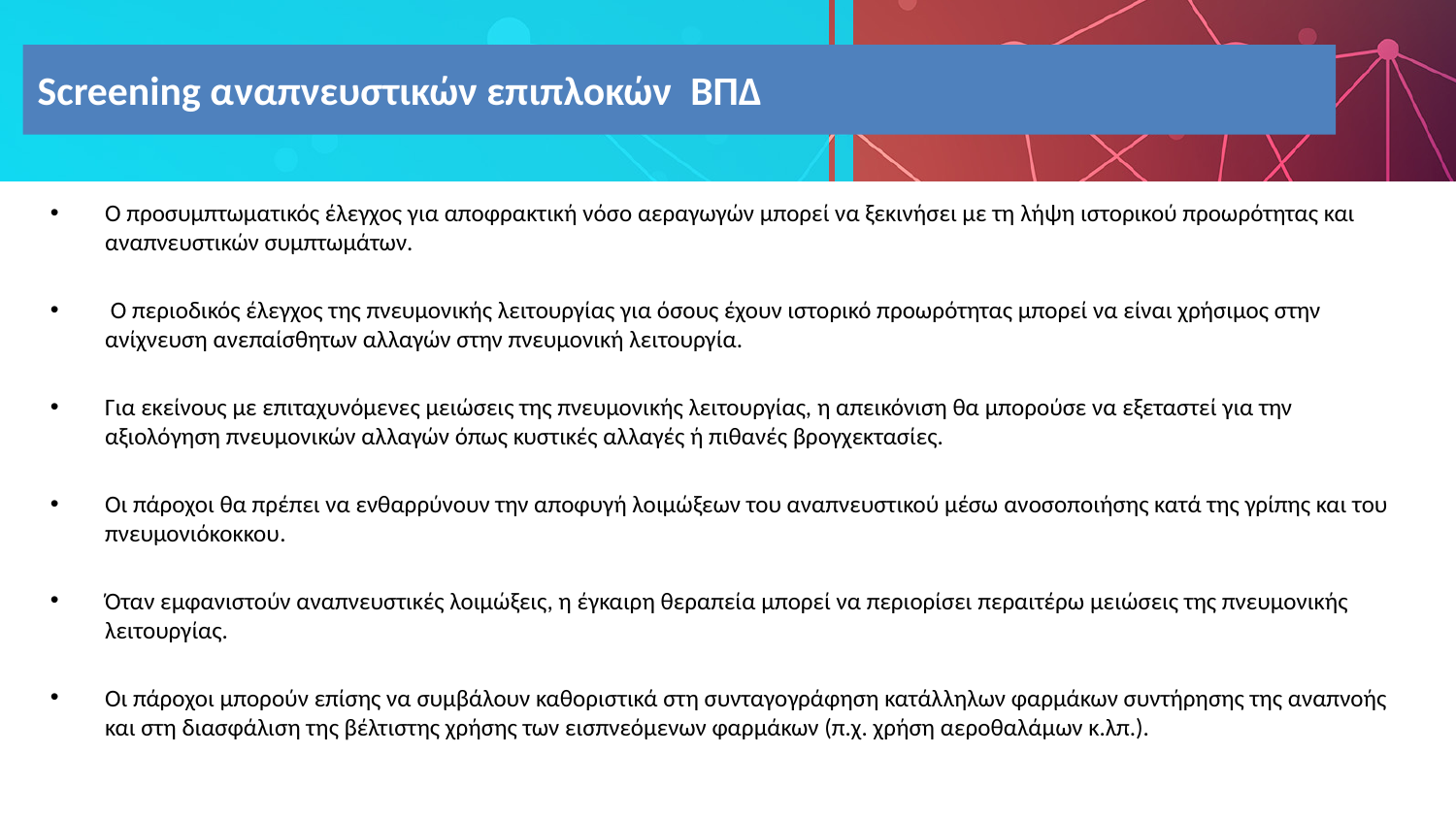

# Screening αναπνευστικών επιπλοκών  ΒΠΔ
Ο προσυμπτωματικός έλεγχος για αποφρακτική νόσο αεραγωγών μπορεί να ξεκινήσει με τη λήψη ιστορικού προωρότητας και αναπνευστικών συμπτωμάτων.

 Ο περιοδικός έλεγχος της πνευμονικής λειτουργίας για όσους έχουν ιστορικό προωρότητας μπορεί να είναι χρήσιμος στην ανίχνευση ανεπαίσθητων αλλαγών στην πνευμονική λειτουργία.

Για εκείνους με επιταχυνόμενες μειώσεις της πνευμονικής λειτουργίας, η απεικόνιση θα μπορούσε να εξεταστεί για την αξιολόγηση πνευμονικών αλλαγών όπως κυστικές αλλαγές ή πιθανές βρογχεκτασίες.

Οι πάροχοι θα πρέπει να ενθαρρύνουν την αποφυγή λοιμώξεων του αναπνευστικού μέσω ανοσοποιήσης κατά της γρίπης και του πνευμονιόκοκκου.

Όταν εμφανιστούν αναπνευστικές λοιμώξεις, η έγκαιρη θεραπεία μπορεί να περιορίσει περαιτέρω μειώσεις της πνευμονικής λειτουργίας.

Οι πάροχοι μπορούν επίσης να συμβάλουν καθοριστικά στη συνταγογράφηση κατάλληλων φαρμάκων συντήρησης της αναπνοής και στη διασφάλιση της βέλτιστης χρήσης των εισπνεόμενων φαρμάκων (π.χ. χρήση αεροθαλάμων κ.λπ.).